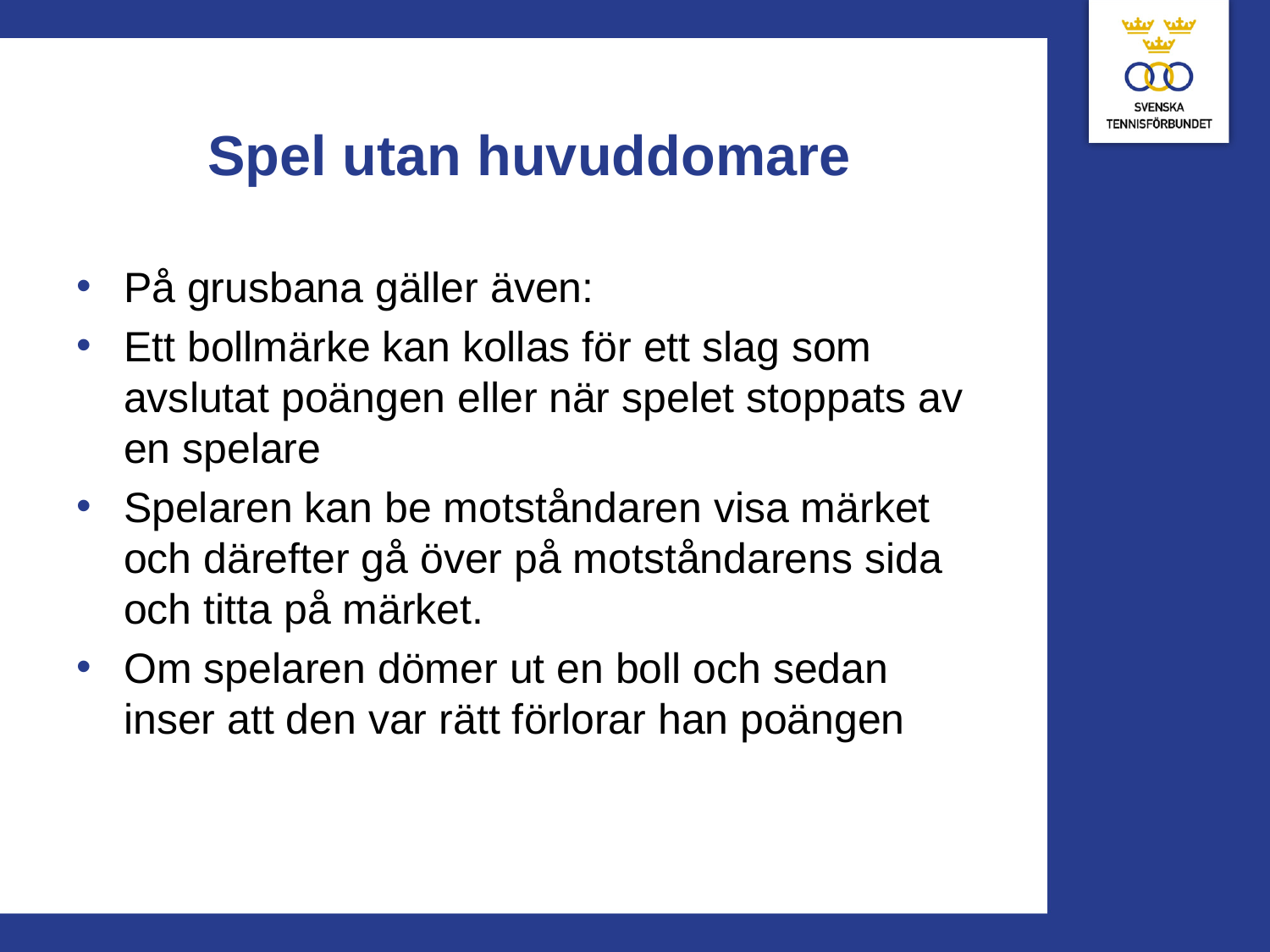

# Spel utan huvuddomare
På grusbana gäller även:
Ett bollmärke kan kollas för ett slag som avslutat poängen eller när spelet stoppats av en spelare
Spelaren kan be motståndaren visa märket och därefter gå över på motståndarens sida och titta på märket.
Om spelaren dömer ut en boll och sedan inser att den var rätt förlorar han poängen